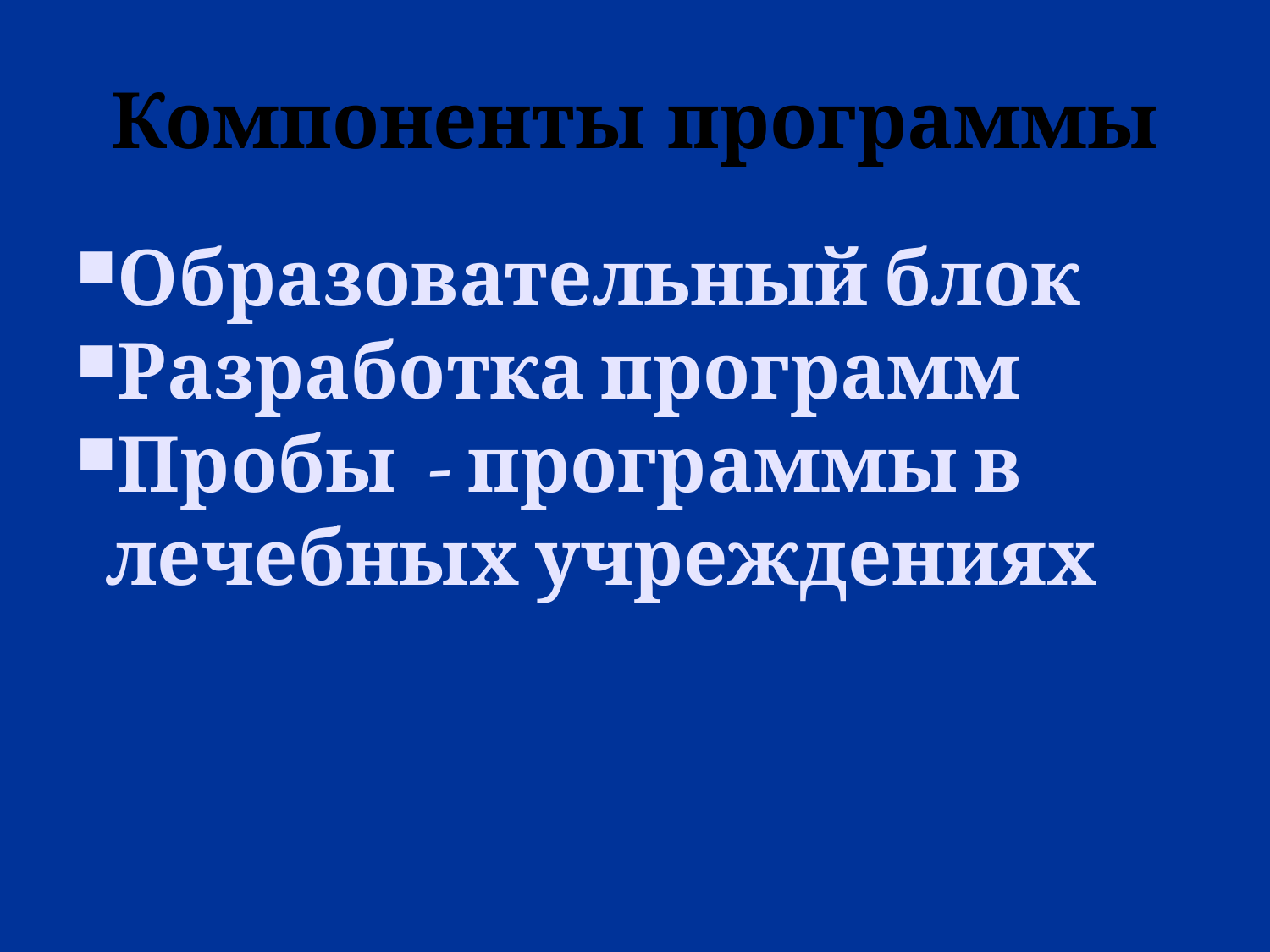

Компоненты программы
Образовательный блок
Разработка программ
Пробы  - программы в лечебных учреждениях